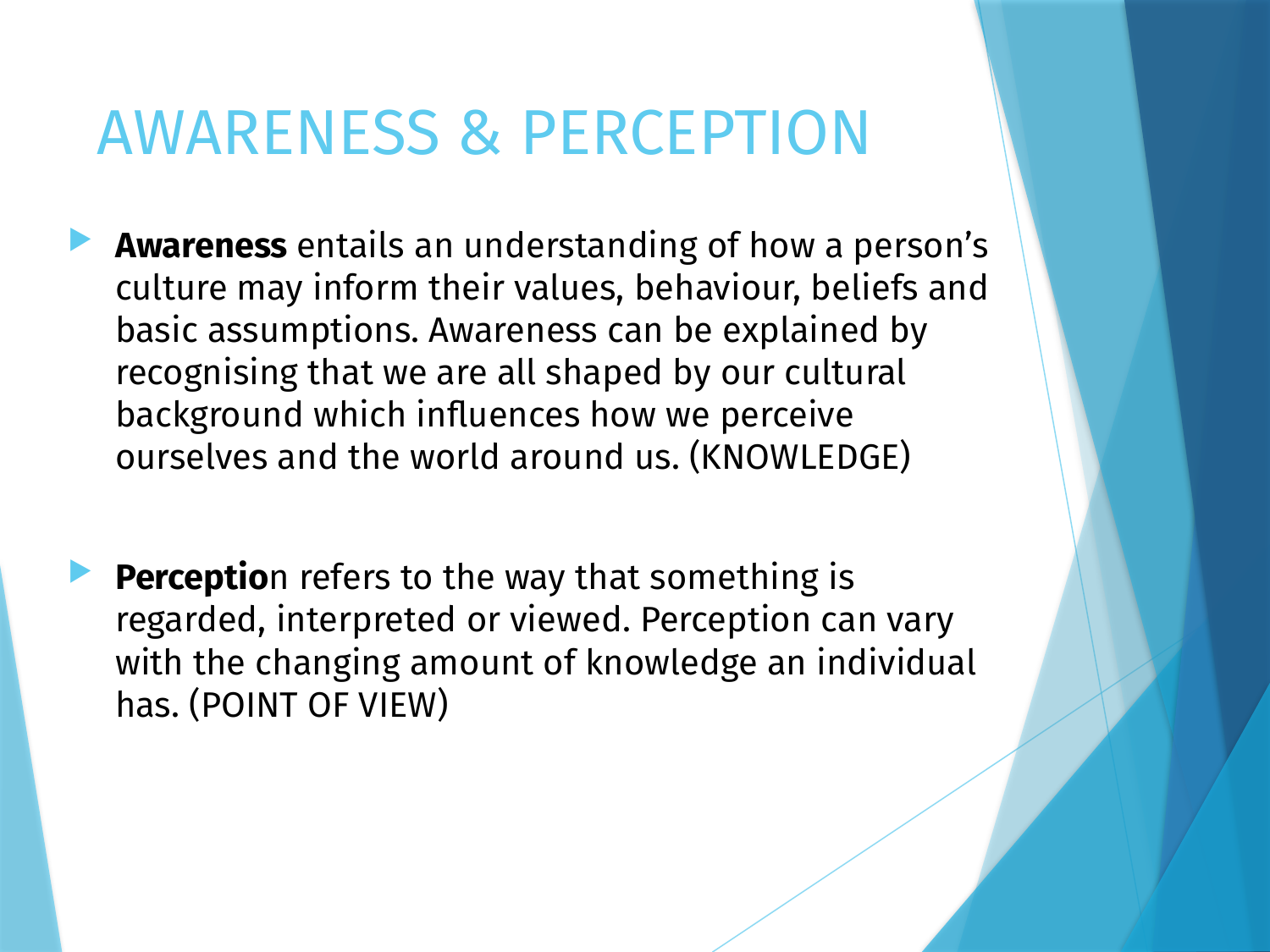

# AWARENESS & PERCEPTION
Awareness entails an understanding of how a person’s culture may inform their values, behaviour, beliefs and basic assumptions. Awareness can be explained by recognising that we are all shaped by our cultural background which influences how we perceive ourselves and the world around us. (KNOWLEDGE)

Perception refers to the way that something is regarded, interpreted or viewed. Perception can vary with the changing amount of knowledge an individual has. (POINT OF VIEW)